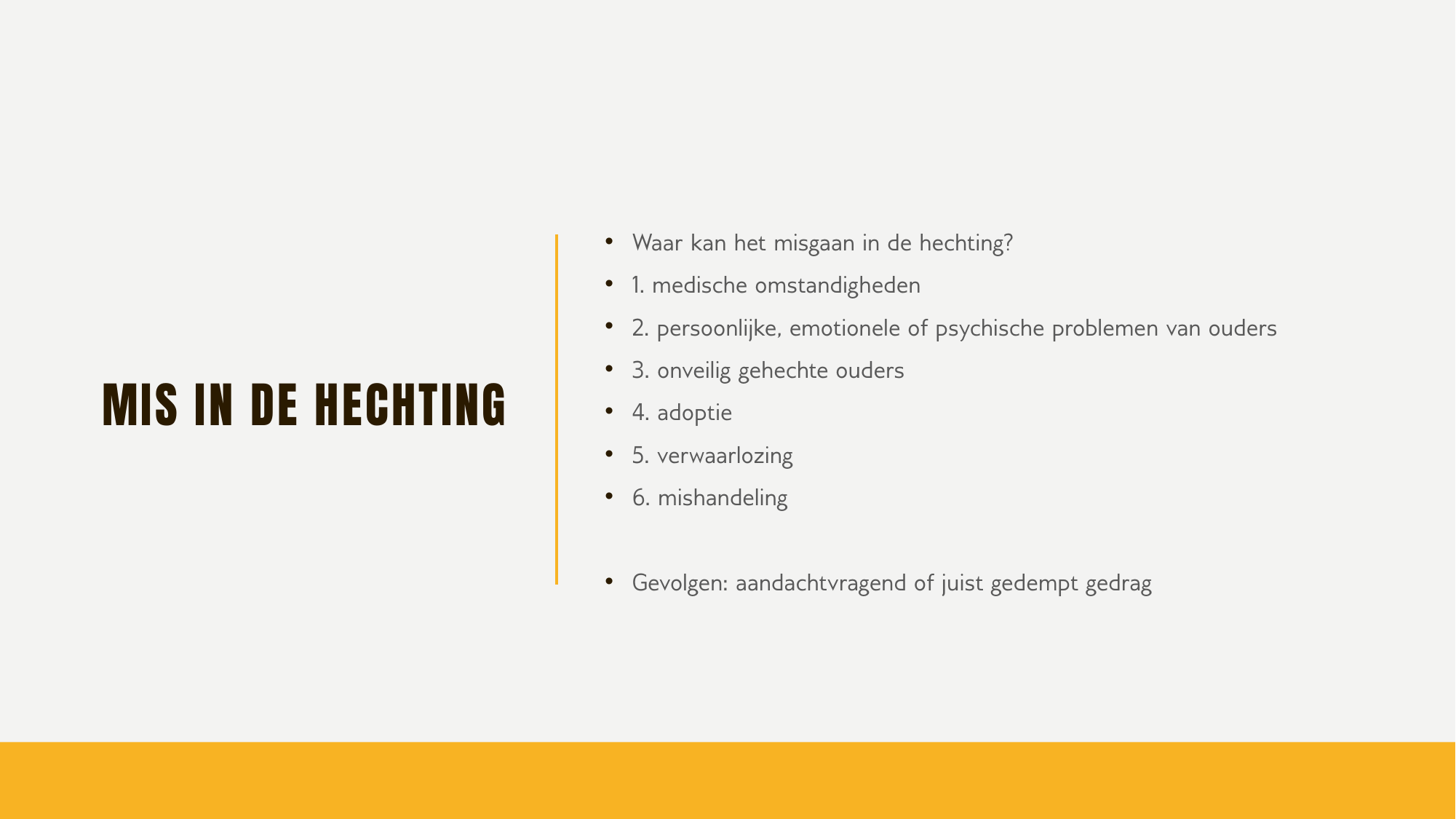

# Mis in de hechting
Waar kan het misgaan in de hechting?
1. medische omstandigheden
2. persoonlijke, emotionele of psychische problemen van ouders
3. onveilig gehechte ouders
4. adoptie
5. verwaarlozing
6. mishandeling

Gevolgen: aandachtvragend of juist gedempt gedrag